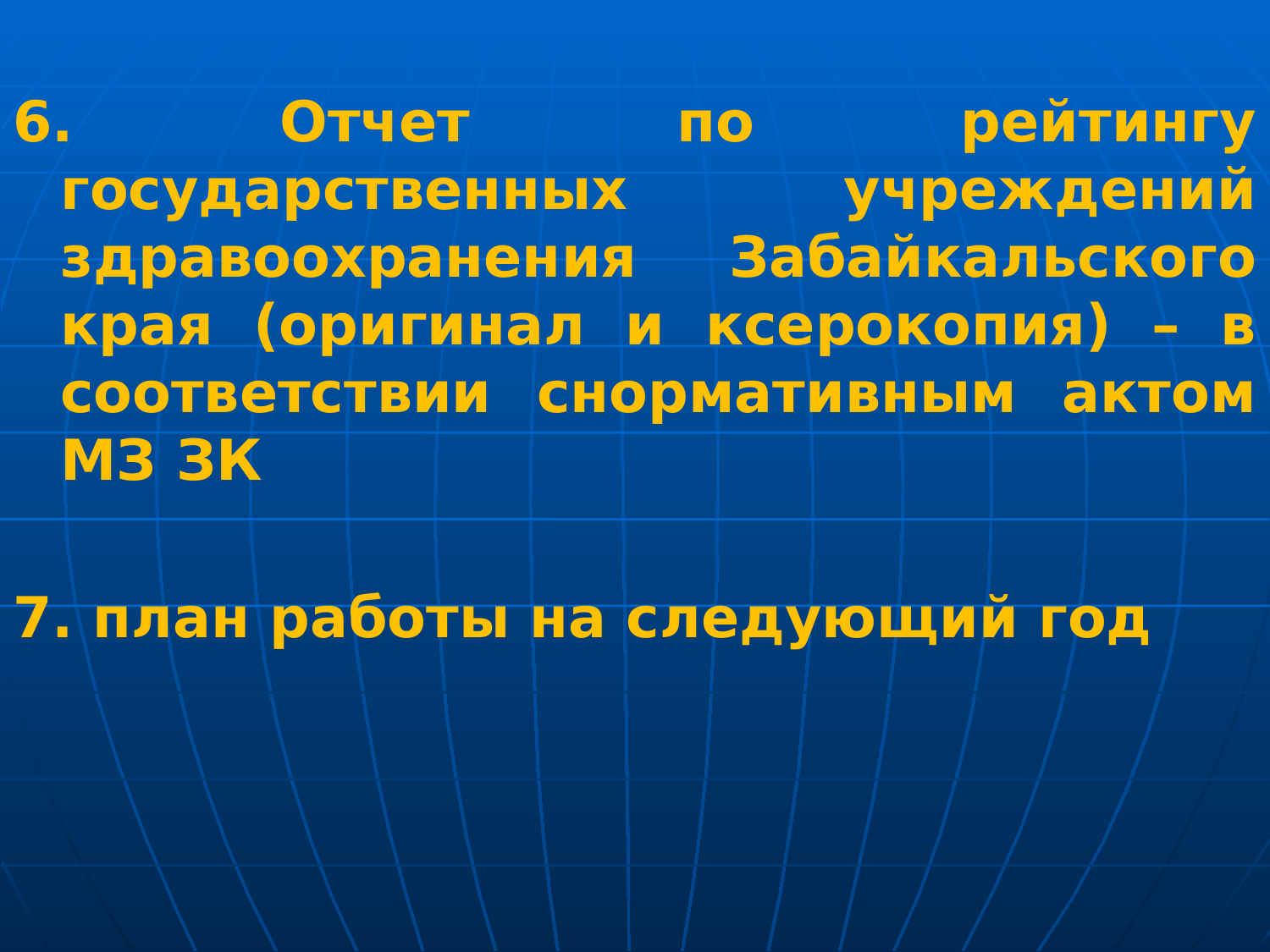

6. Отчет по рейтингу государственных учреждений здравоохранения Забайкальского края (оригинал и ксерокопия) – в соответствии снормативным актом МЗ ЗК

7. план работы на следующий год

#